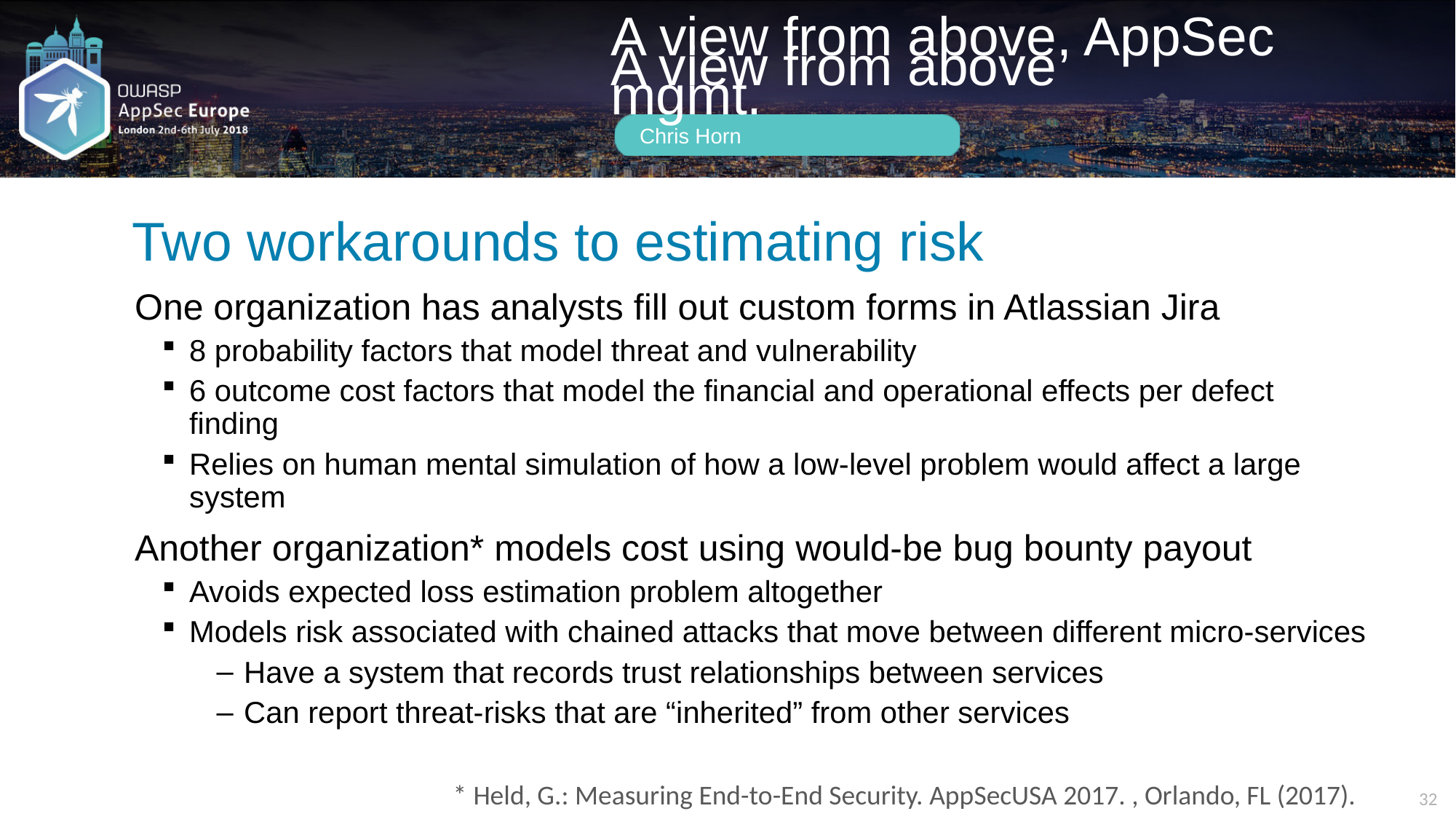

# Two workarounds to estimating risk
One organization has analysts fill out custom forms in Atlassian Jira
8 probability factors that model threat and vulnerability
6 outcome cost factors that model the financial and operational effects per defect finding
Relies on human mental simulation of how a low-level problem would affect a large system
Another organization* models cost using would-be bug bounty payout
Avoids expected loss estimation problem altogether
Models risk associated with chained attacks that move between different micro-services
Have a system that records trust relationships between services
Can report threat-risks that are “inherited” from other services
* 	Held, G.: Measuring End-to-End Security. AppSecUSA 2017. , Orlando, FL (2017).
32